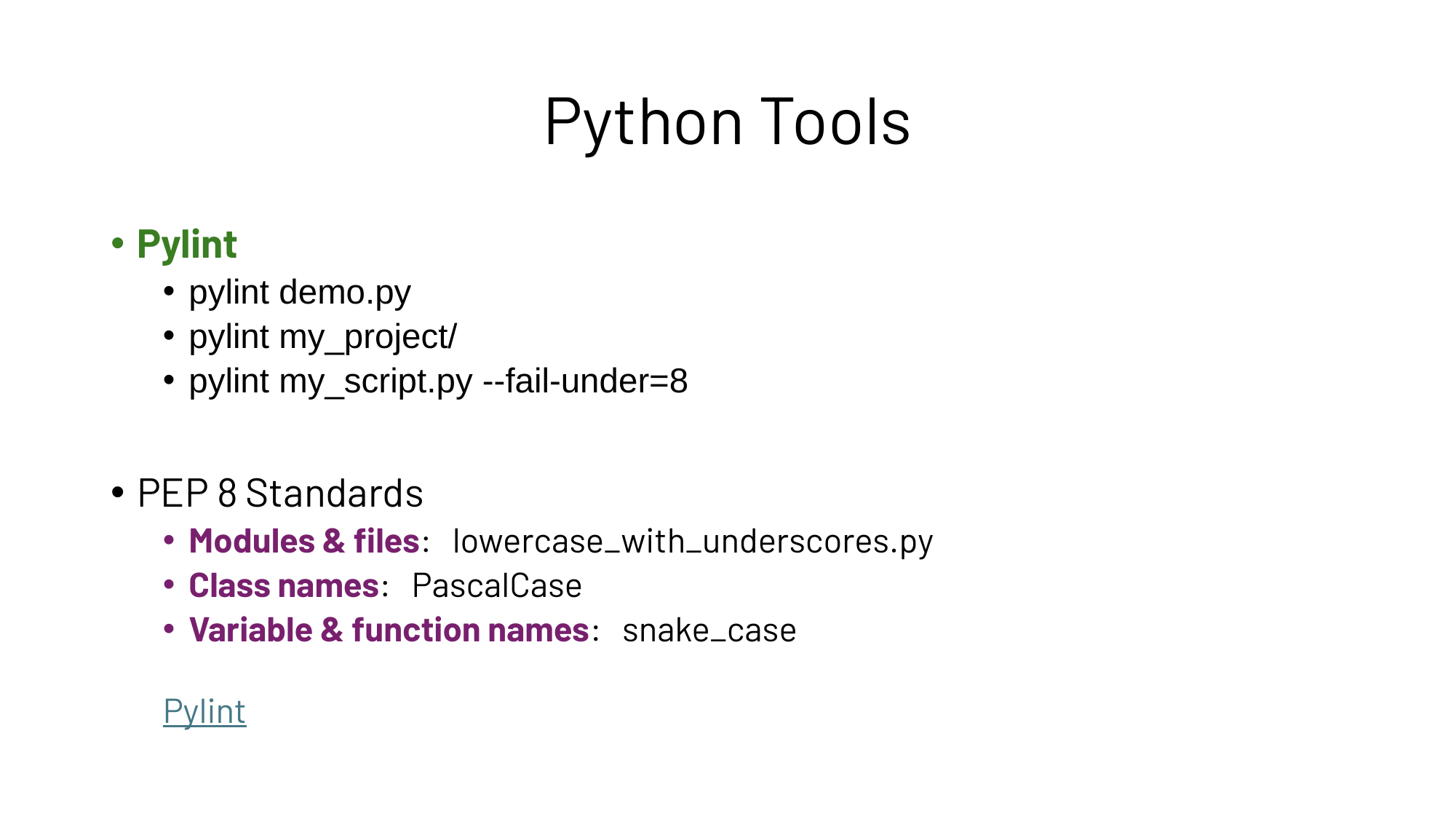

# Python Tools
Pylint
pylint demo.py
pylint my_project/
pylint my_script.py --fail-under=8

PEP 8 Standards
Modules & files:   lowercase_with_underscores.py
Class names:   PascalCase
Variable & function names:   snake_case
Pylint